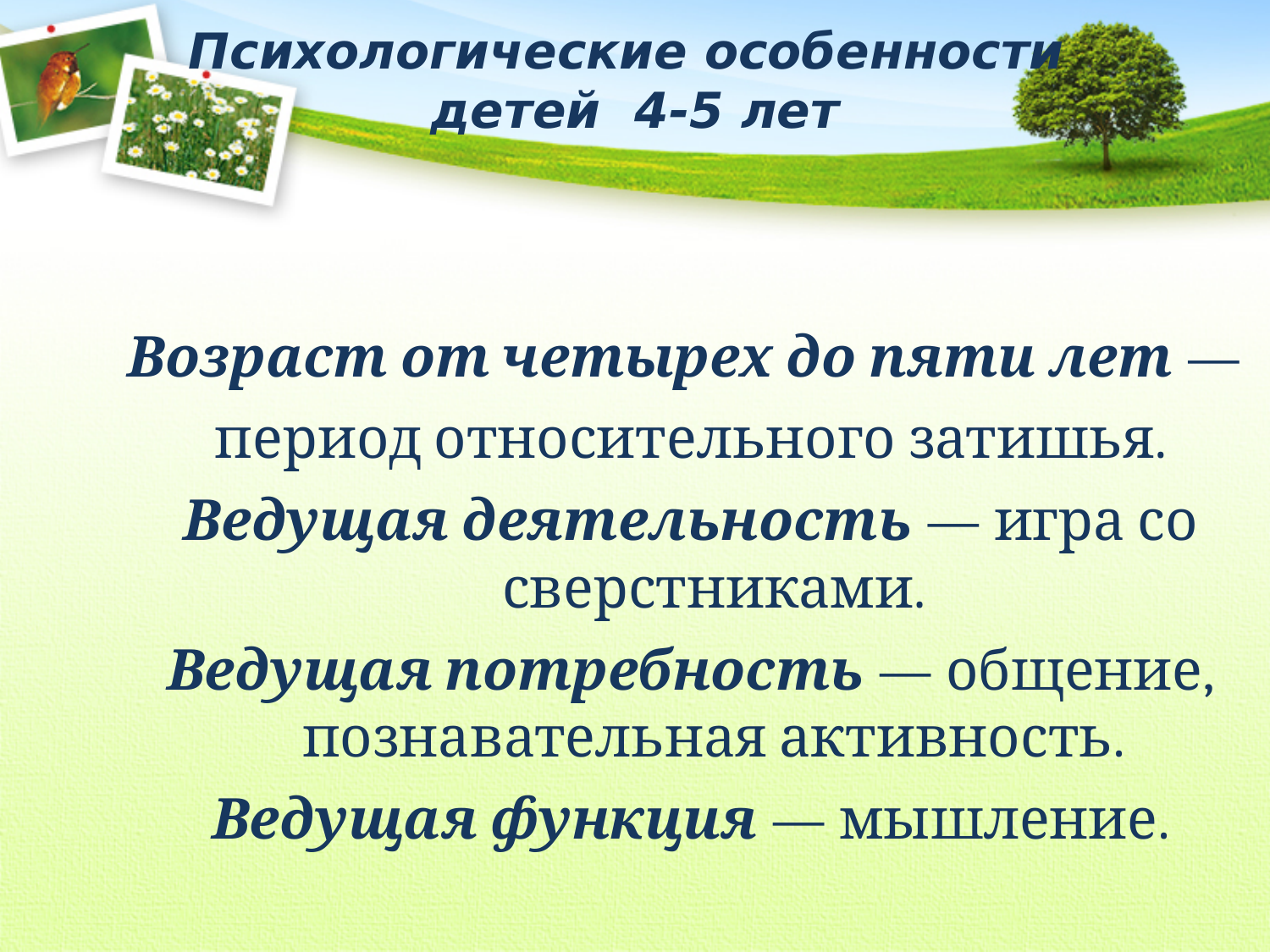

# Психологические особенности детей  4-5 лет
Возраст от четырех до пяти лет —
период относительного затишья.
Ведущая деятельность — игра со сверстниками.
Ведущая потребность — общение, познавательная активность.
Ведущая функция — мышление.